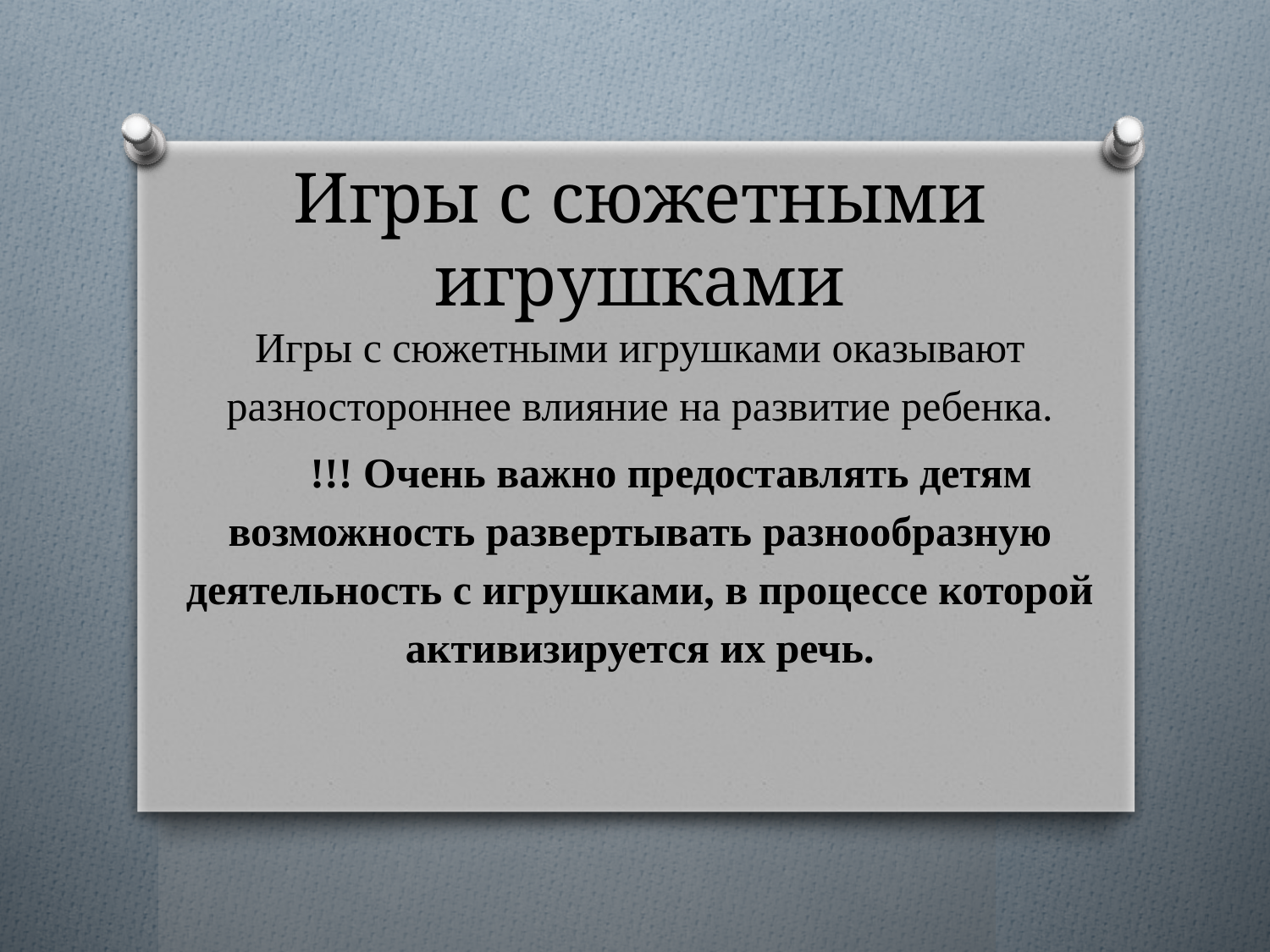

# Игры с сюжетными игрушками
Игры с сюжетными игрушками оказывают разностороннее влияние на развитие ребенка.
!!! Очень важно предоставлять детям возможность развертывать разнообразную деятельность с игрушками, в процессе которой активизируется их речь.